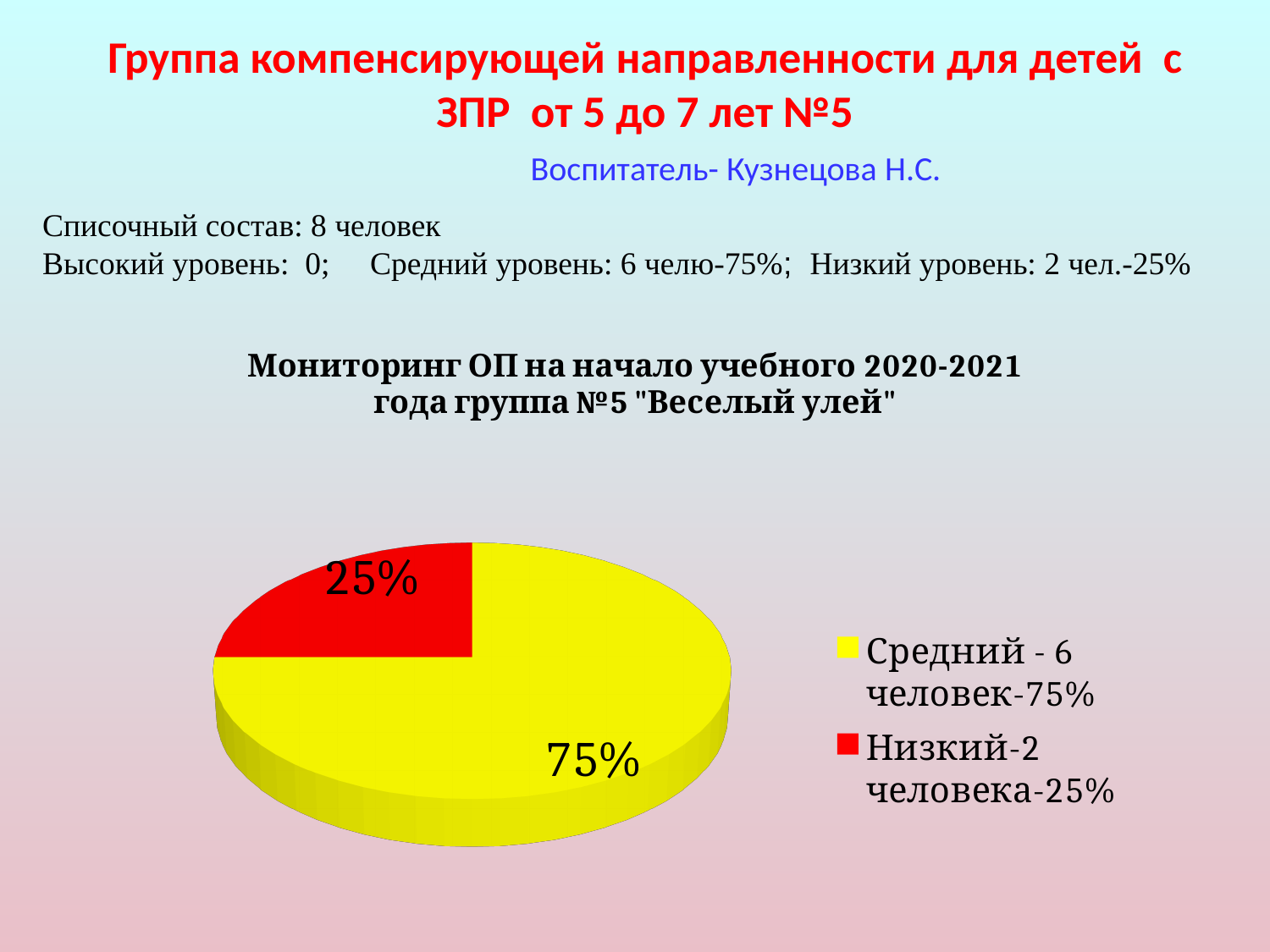

# Группа компенсирующей направленности для детей  с ЗПР  от 5 до 7 лет №5 Воспитатель- Кузнецова Н.С.
Списочный состав: 8 человек
Высокий уровень:  0;     Средний уровень: 6 челю-75%;  Низкий уровень: 2 чел.-25%

[unsupported chart]